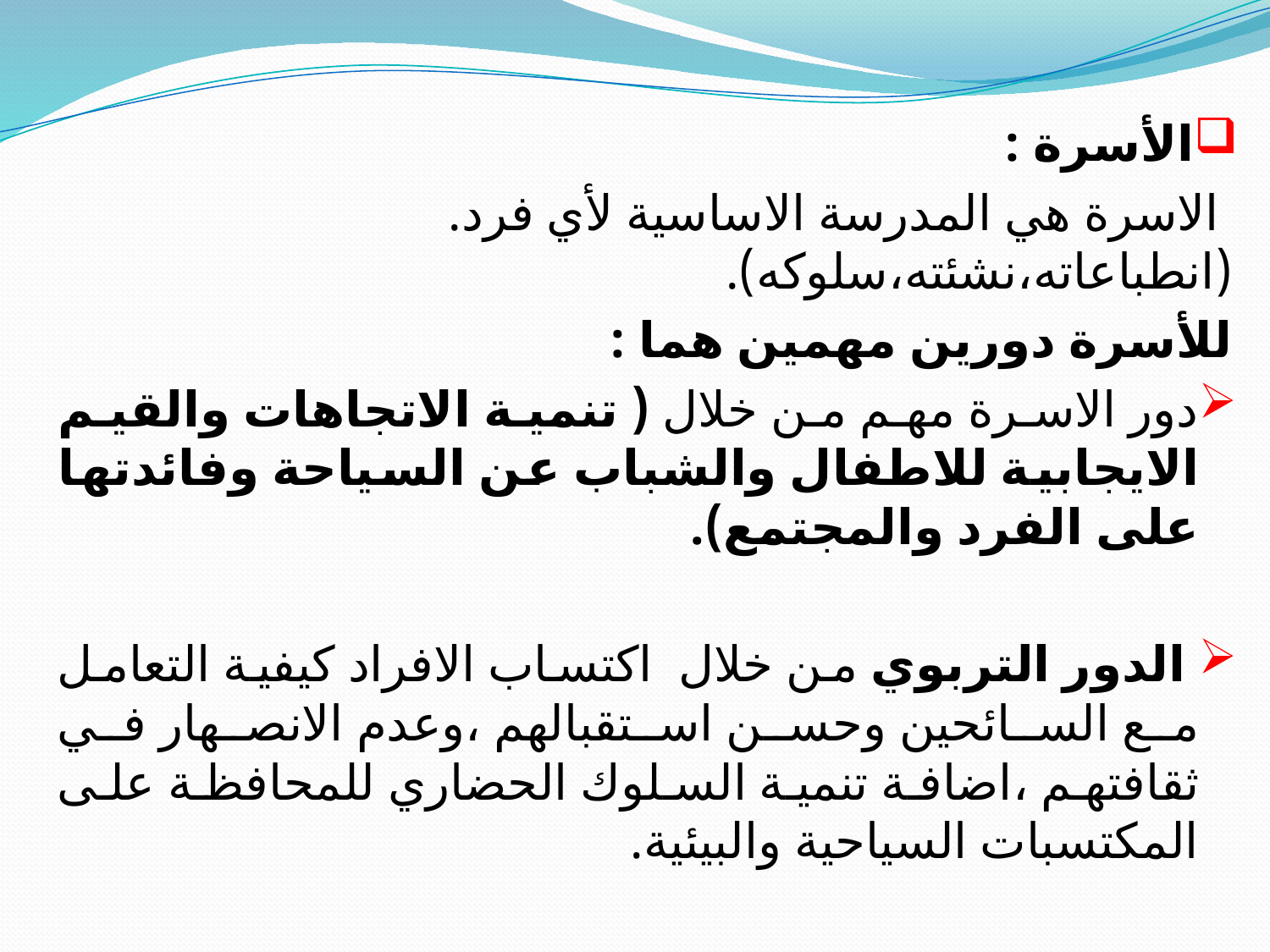

الأسرة :
 الاسرة هي المدرسة الاساسية لأي فرد.(انطباعاته،نشئته،سلوكه).
للأسرة دورين مهمين هما :
دور الاسرة مهم من خلال ( تنمية الاتجاهات والقيم الايجابية للاطفال والشباب عن السياحة وفائدتها على الفرد والمجتمع).

 الدور التربوي من خلال  اكتساب الافراد كيفية التعامل مع السائحين وحسن استقبالهم ،وعدم الانصهار في ثقافتهم ،اضافة تنمية السلوك الحضاري للمحافظة على المكتسبات السياحية والبيئية.